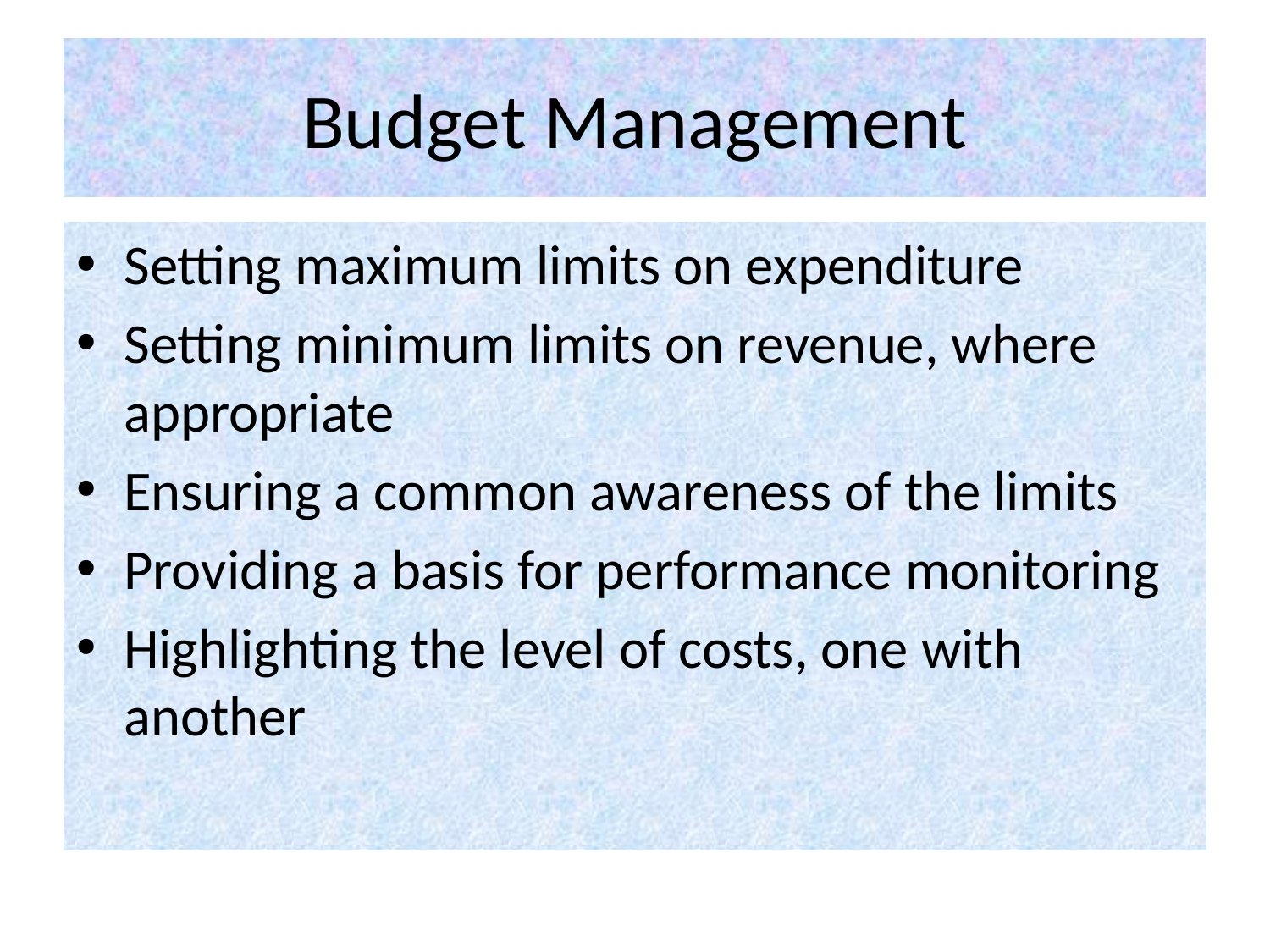

# Budget Management
Setting maximum limits on expenditure
Setting minimum limits on revenue, where appropriate
Ensuring a common awareness of the limits
Providing a basis for performance monitoring
Highlighting the level of costs, one with another